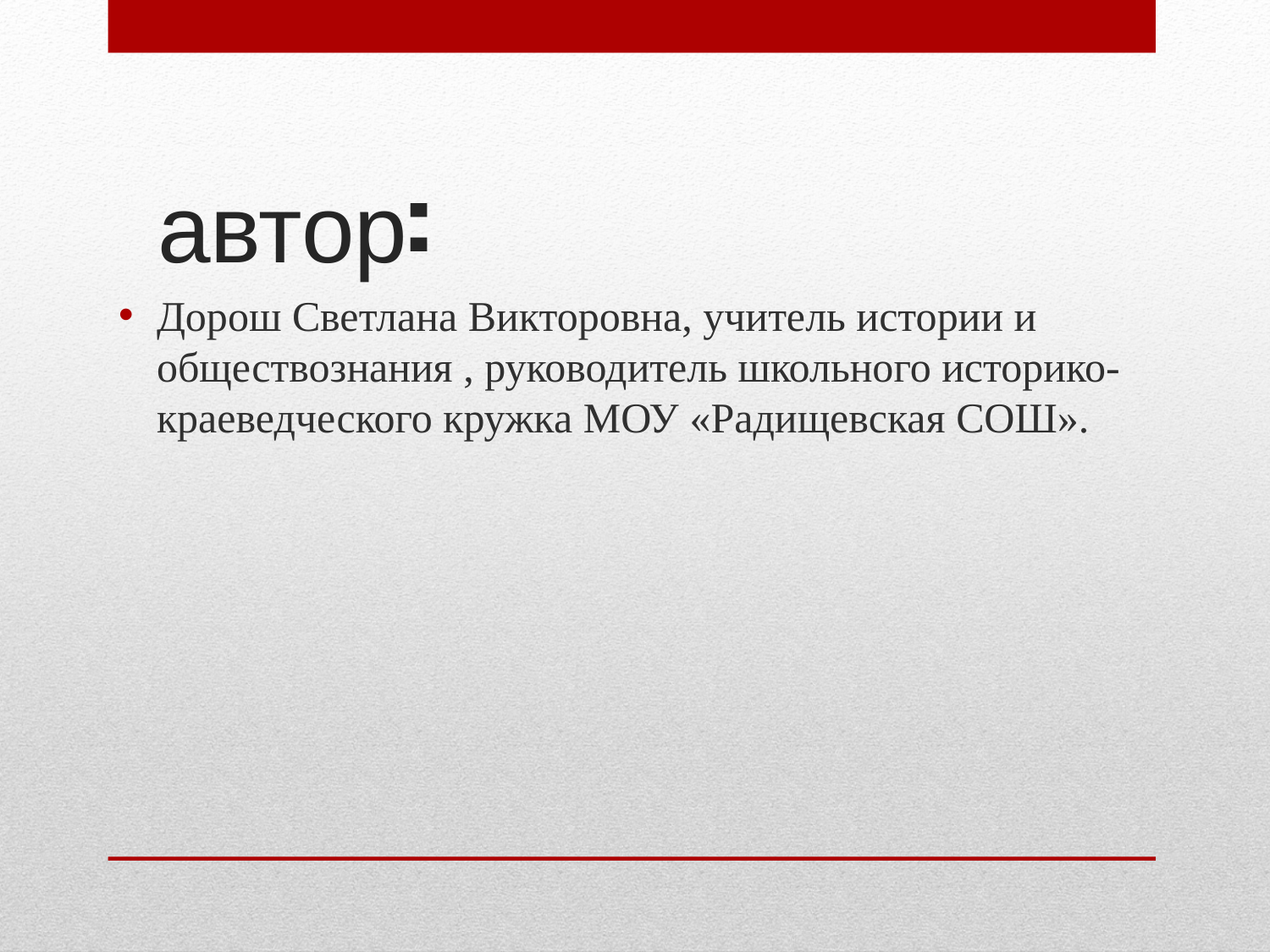

# автор:
Дорош Светлана Викторовна, учитель истории и обществознания , руководитель школьного историко-краеведческого кружка МОУ «Радищевская СОШ».